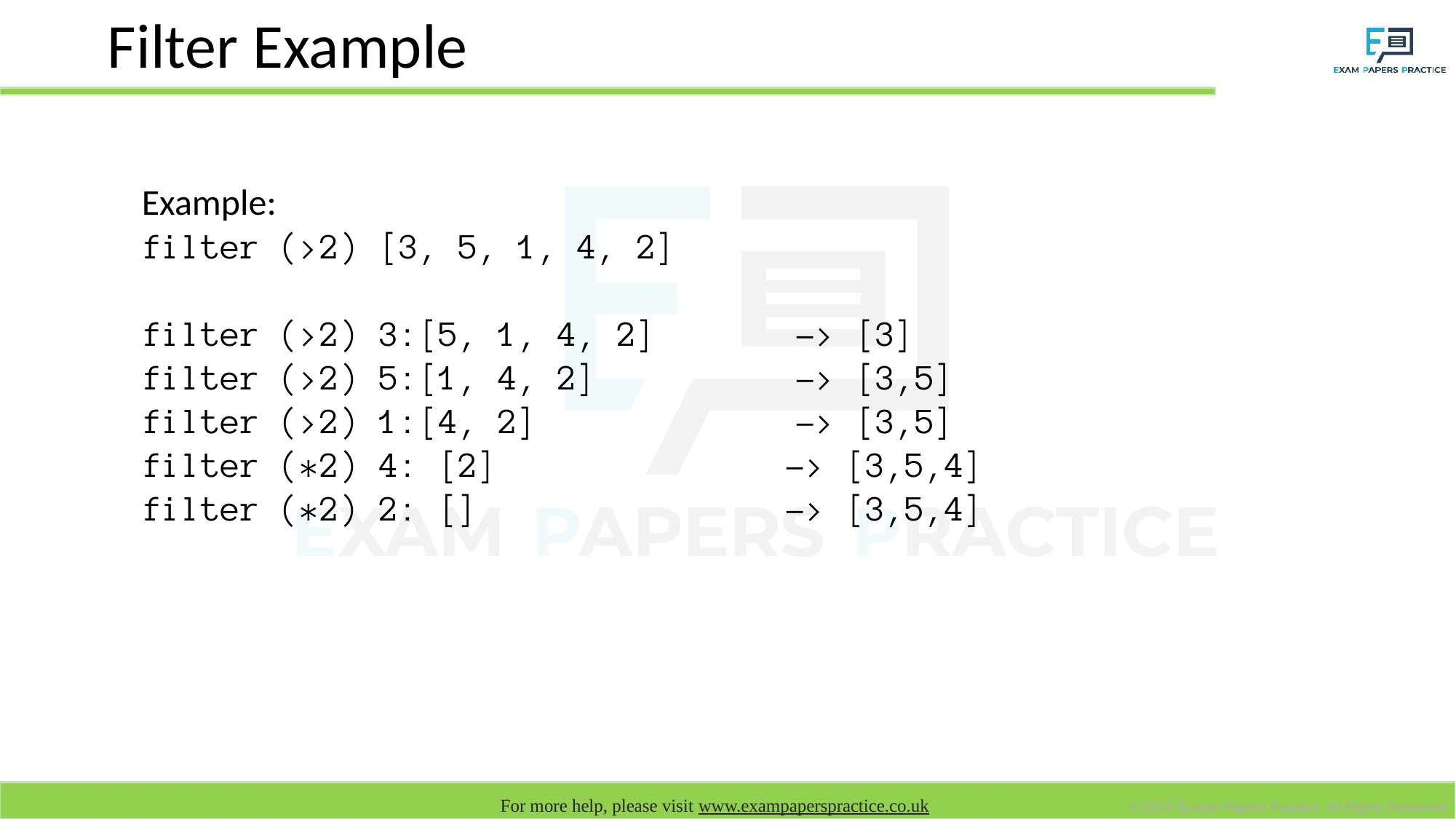

# Filter Example
Example:
filter (>2) [3, 5, 1, 4, 2]

filter (>2) 3:[5, 1, 4, 2]    	-> [3]
filter (>2) 5:[1, 4, 2] 	     	-> [3,5]
filter (>2) 1:[4, 2]          	-> [3,5]
filter (*2) 4: [2] 		     -> [3,5,4]
filter (*2) 2: [] 		     -> [3,5,4]